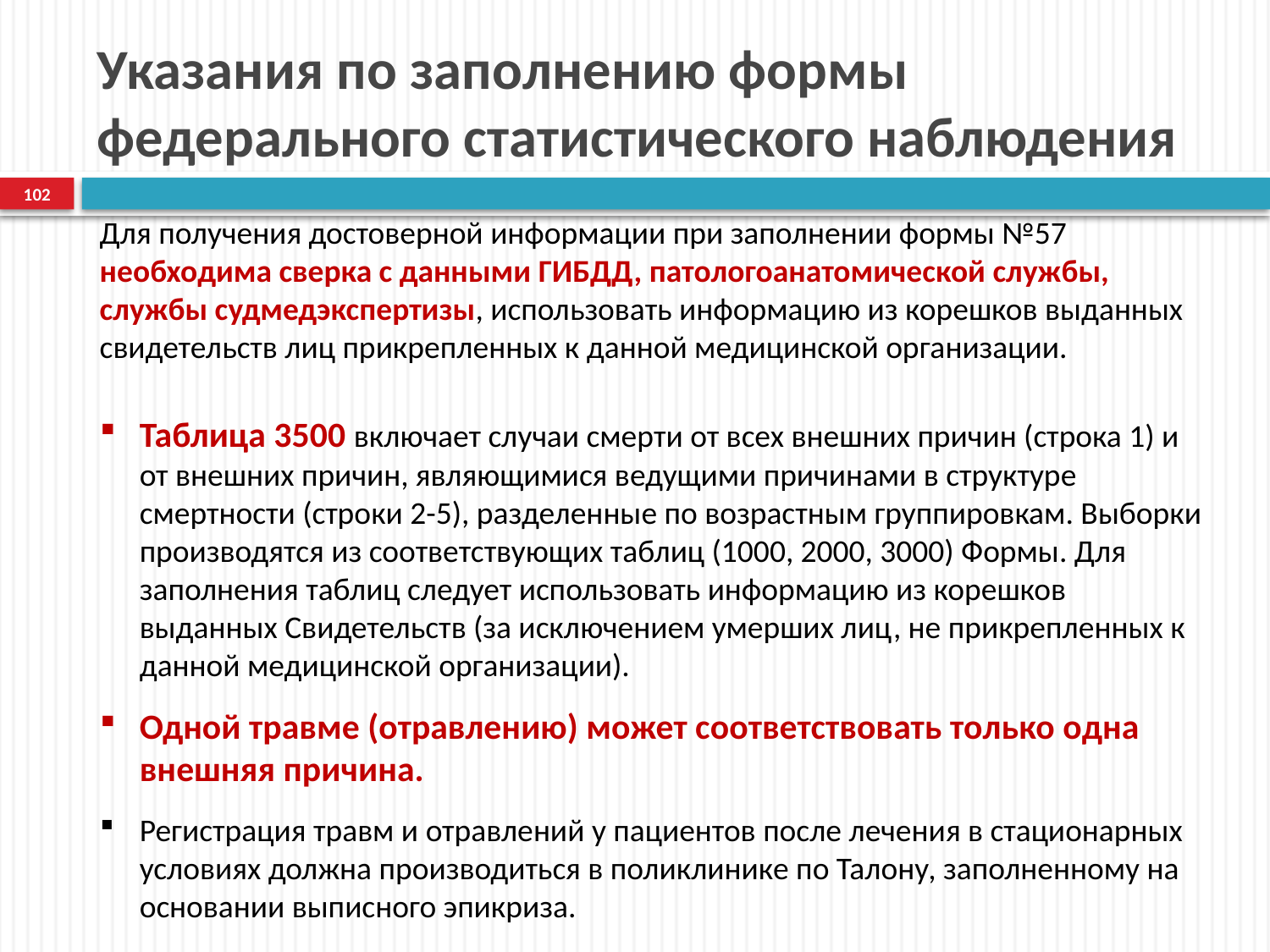

# Указания по заполнению формы федерального статистического наблюдения
102
Для получения достоверной информации при заполнении формы №57 необходима сверка с данными ГИБДД, патологоанатомической службы, службы судмедэкспертизы, использовать информацию из корешков выданных свидетельств лиц прикрепленных к данной медицинской организации.
Таблица 3500 включает случаи смерти от всех внешних причин (строка 1) и от внешних причин, являющимися ведущими причинами в структуре смертности (строки 2-5), разделенные по возрастным группировкам. Выборки производятся из соответствующих таблиц (1000, 2000, 3000) Формы. Для заполнения таблиц следует использовать информацию из корешков выданных Свидетельств (за исключением умерших лиц, не прикрепленных к данной медицинской организации).
Одной травме (отравлению) может соответствовать только одна внешняя причина.
Регистрация травм и отравлений у пациентов после лечения в стационарных условиях должна производиться в поликлинике по Талону, заполненному на основании выписного эпикриза.